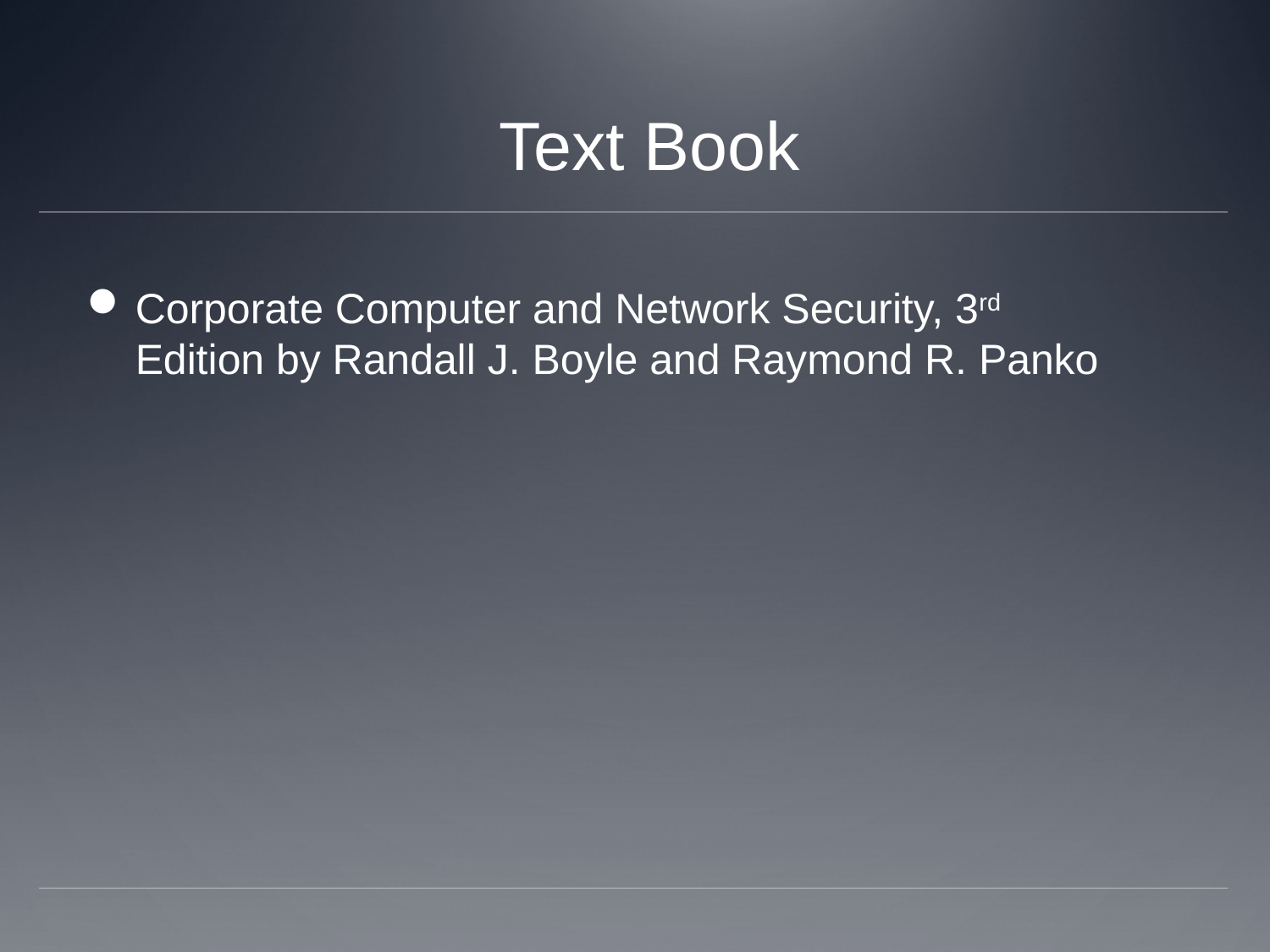

# Text Book
Corporate Computer and Network Security, 3rd  Edition by Randall J. Boyle and Raymond R. Panko